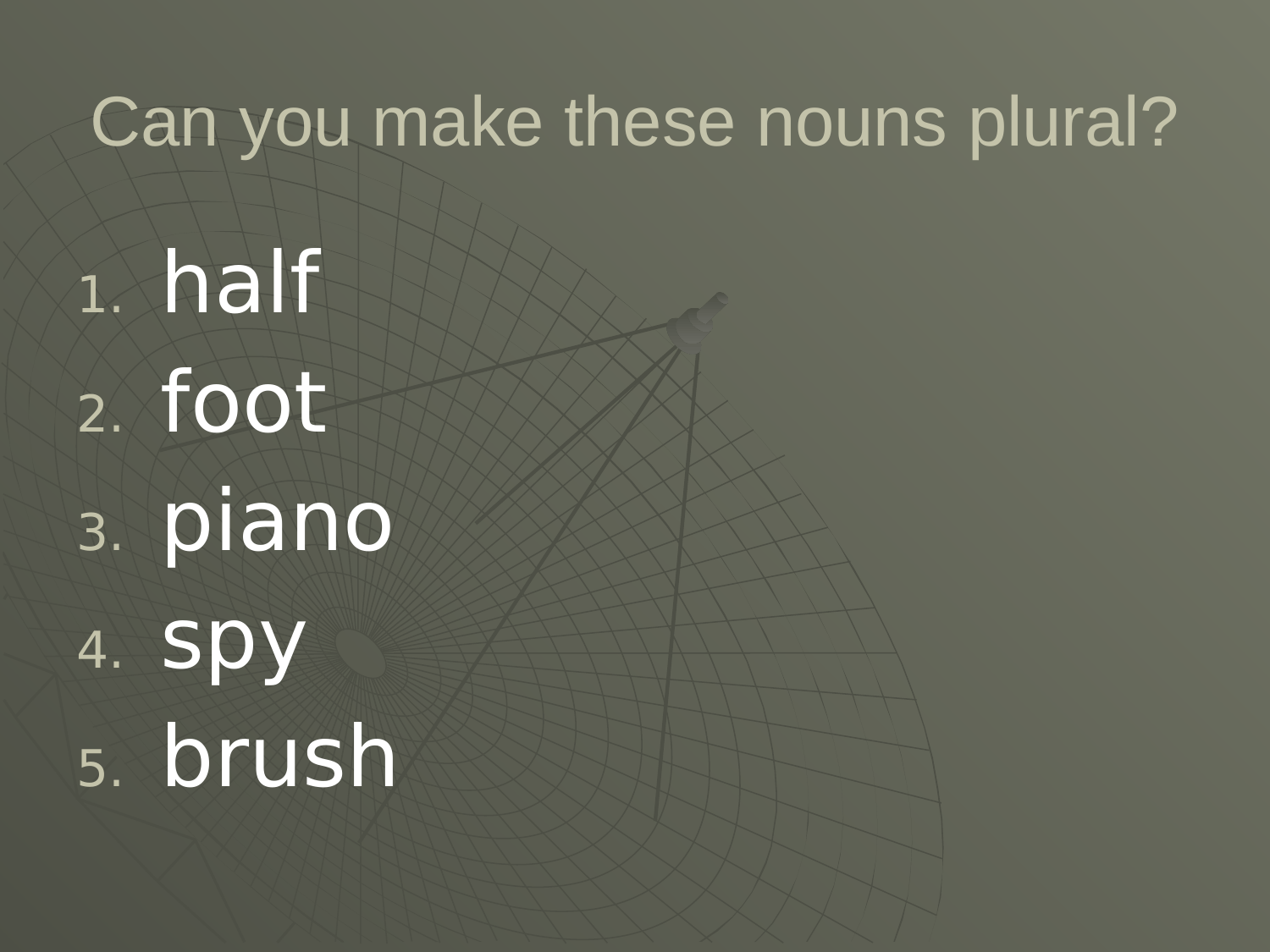

# Can you make these nouns plural?
half
foot
piano
spy
brush